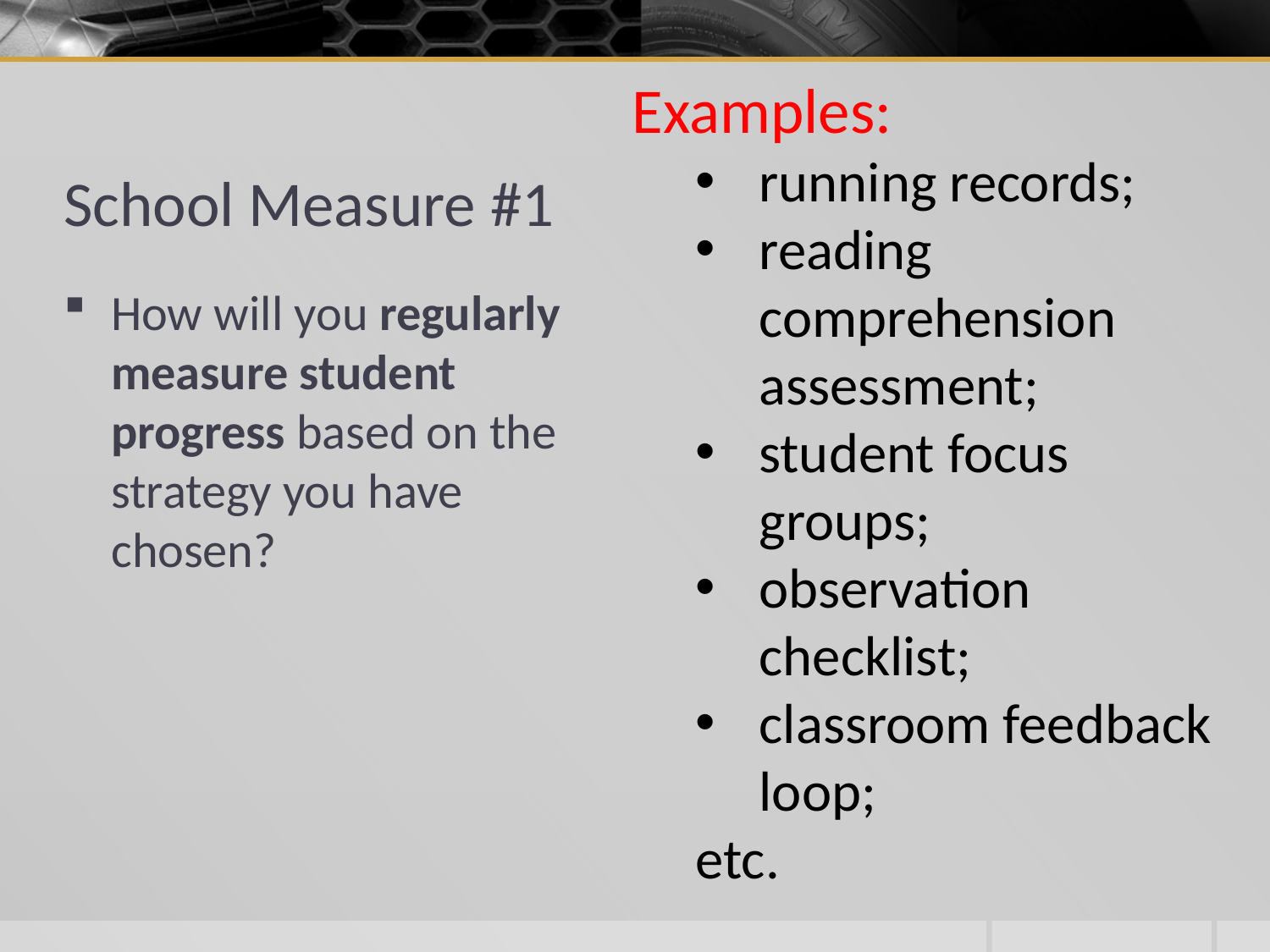

Examples:
running records;
reading comprehension assessment;
student focus groups;
observation checklist;
classroom feedback loop;
etc.
# School Measure #1
How will you regularly measure student progress based on the strategy you have chosen?